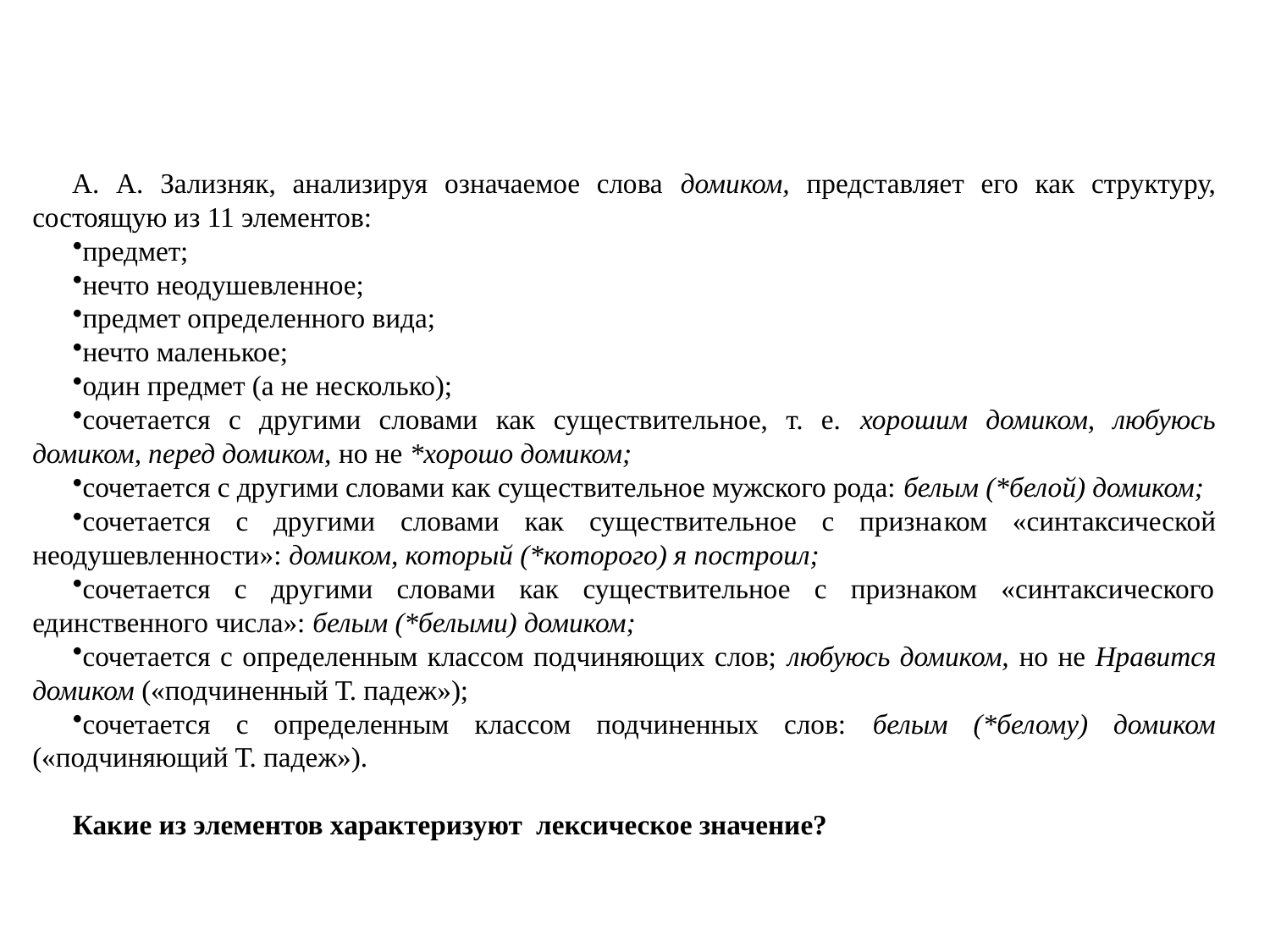

А. А. Зализняк, анализируя означаемое слова домиком, представляет его как структуру, состоящую из 11 элементов:
предмет;
нечто неодушевленное;
предмет определенного вида;
нечто маленькое;
один предмет (а не несколько);
сочетается с другими словами как существительное, т. е. хорошим домиком, любуюсь домиком, перед домиком, но не *хорошо домиком;
сочетается с другими словами как существительное мужского рода: белым (*белой) домиком;
сочетается с другими словами как существительное с призна­ком «синтаксической неодушевленности»: домиком, который (*которого) я построил;
сочетается с другими словами как существительное с признаком «синтаксического единственного числа»: белым (*белыми) домиком;
сочетается с определенным классом подчиняющих слов; любуюсь домиком, но не Нравится домиком («подчиненный Т. падеж»);
сочетается с определенным классом подчиненных слов: белым (*белому) домиком («подчиняющий Т. падеж»).

Какие из элементов характеризуют  лексическое значение?